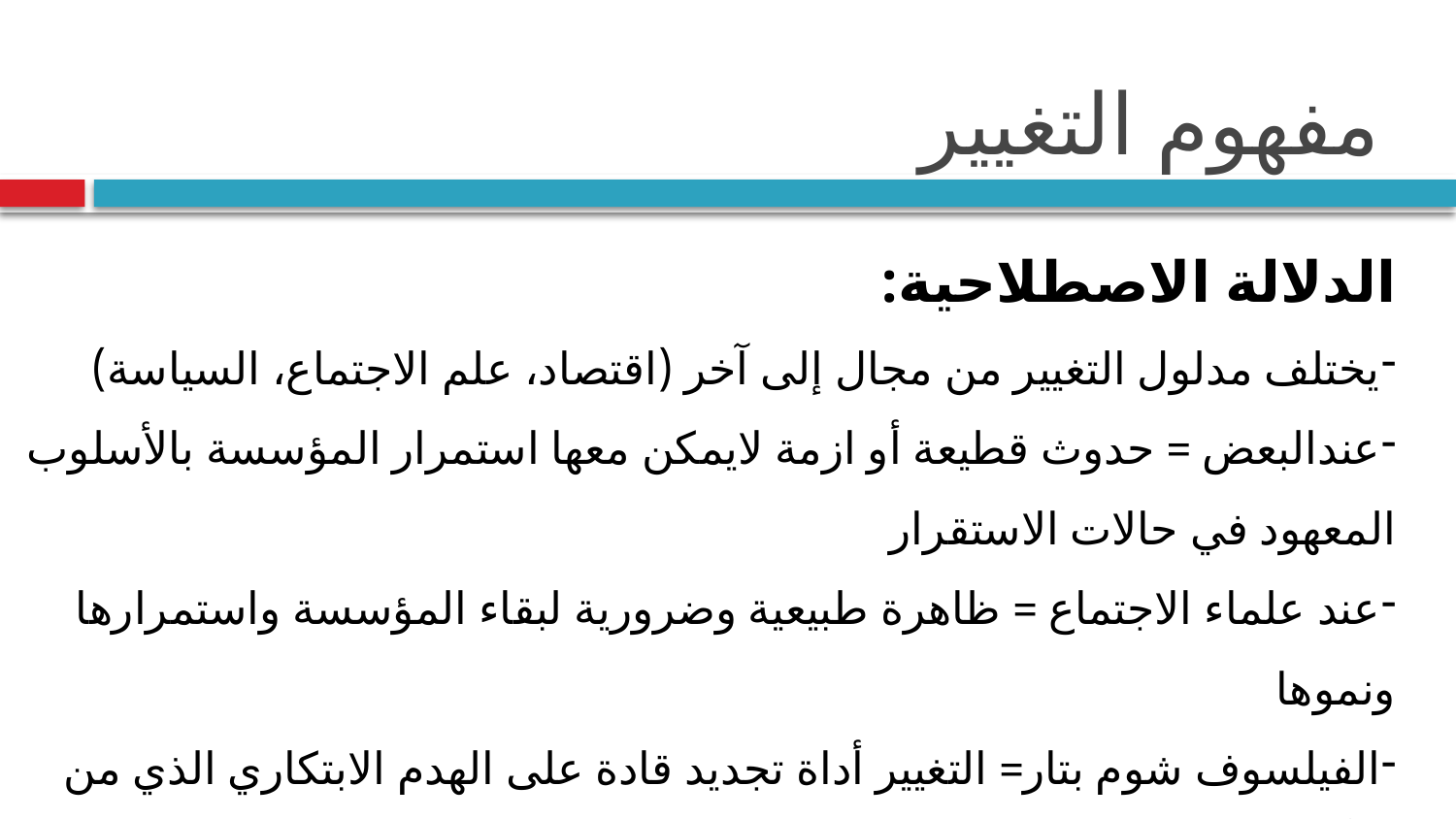

# مفهوم التغيير
الدلالة الاصطلاحية:
يختلف مدلول التغيير من مجال إلى آخر (اقتصاد، علم الاجتماع، السياسة)
عندالبعض = حدوث قطيعة أو ازمة لايمكن معها استمرار المؤسسة بالأسلوب المعهود في حالات الاستقرار
عند علماء الاجتماع = ظاهرة طبيعية وضرورية لبقاء المؤسسة واستمرارها ونموها
الفيلسوف شوم بتار= التغيير أداة تجديد قادة على الهدم الابتكاري الذي من شأنه حماية للمؤسسات من الانقراض الذي يتهددها في حالة وجمودها أو عدم قدرتها على التأقلم مع المتغيرات